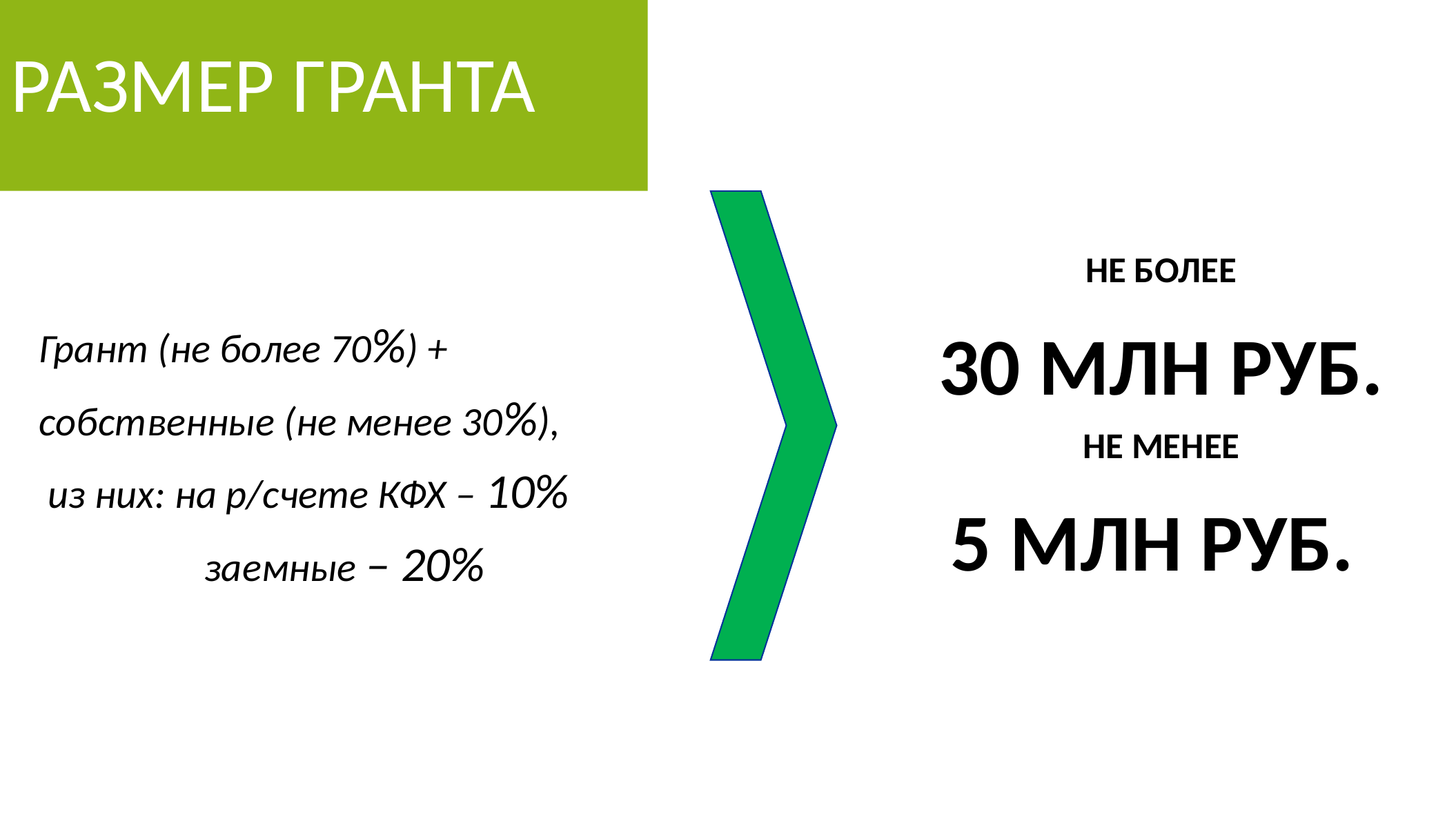

# РАЗМЕР ГРАНТА

НЕ БОЛЕЕ
30 МЛН РУБ.
НЕ МЕНЕЕ
5 МЛН РУБ.
Грант (не более 70%) +
собственные (не менее 30%),
 из них: на р/счете КФХ – 10%
               заемные – 20%